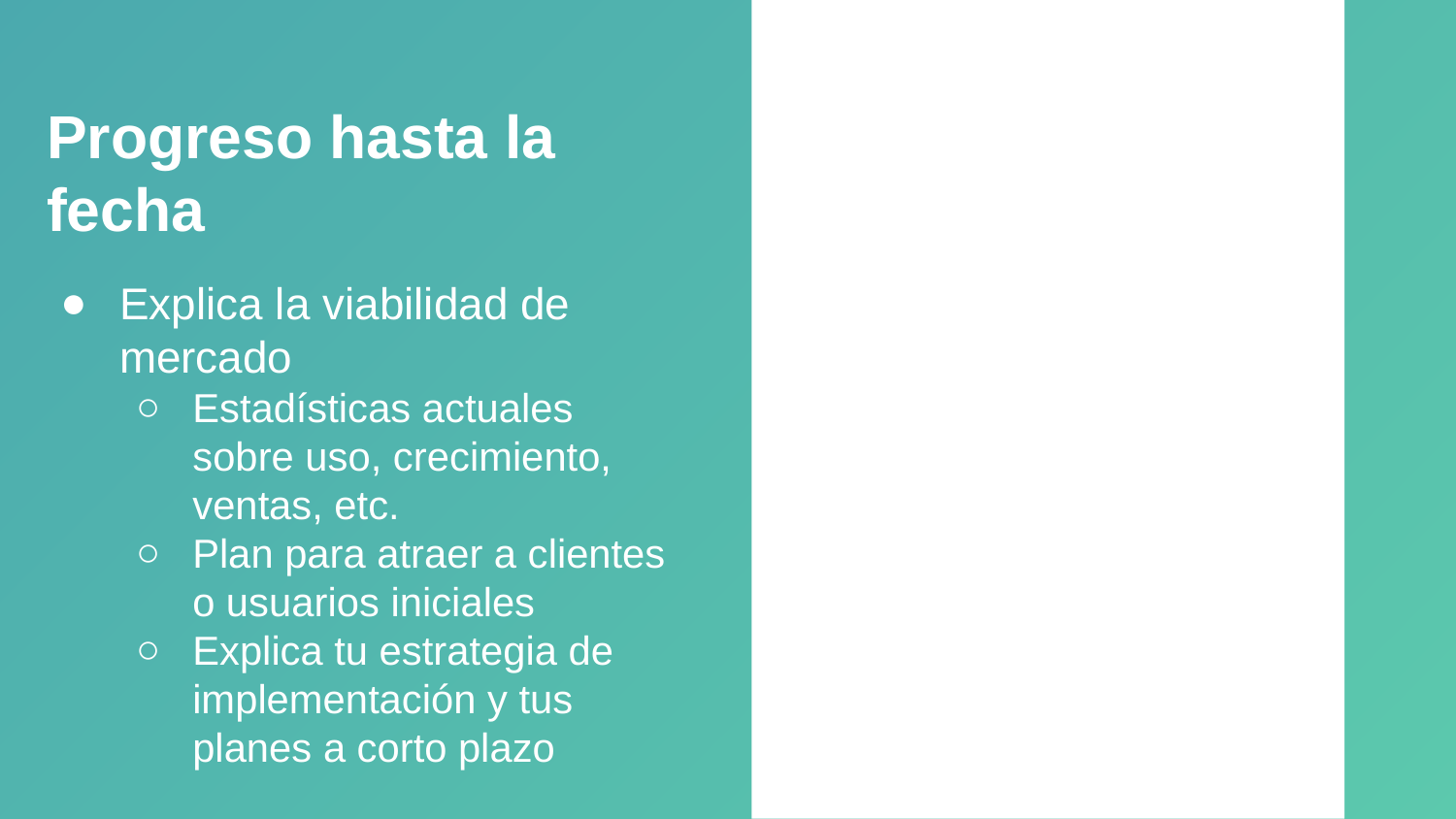

Progreso hasta la fecha
Explica la viabilidad de mercado
Estadísticas actuales sobre uso, crecimiento, ventas, etc.
Plan para atraer a clientes o usuarios iniciales
Explica tu estrategia de implementación y tus planes a corto plazo